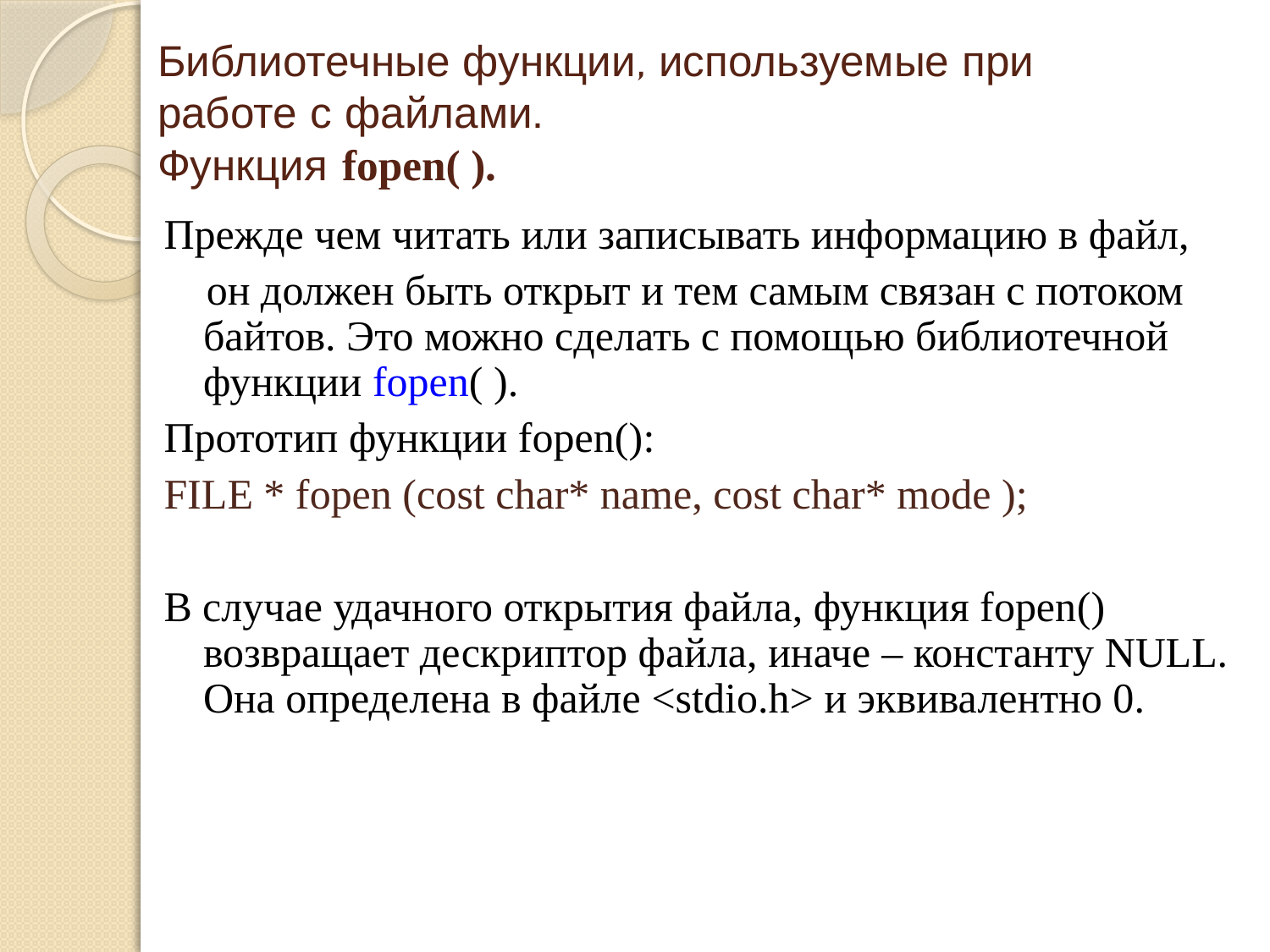

# Библиотечные функции, используемые при работе с файлами. Функция fopen( ).
Прежде чем читать или записывать информацию в файл,
    он должен быть открыт и тем самым связан с потоком  байтов. Это можно сделать с помощью библиотечной функции fopen( ).
Прототип функции fopen():
FILE * fopen (cost char* name, cost char* mode );

В случае удачного открытия файла, функция fopen() возвращает дескриптор файла, иначе – константу NULL. Она определена в файле <stdio.h> и эквивалентно 0.